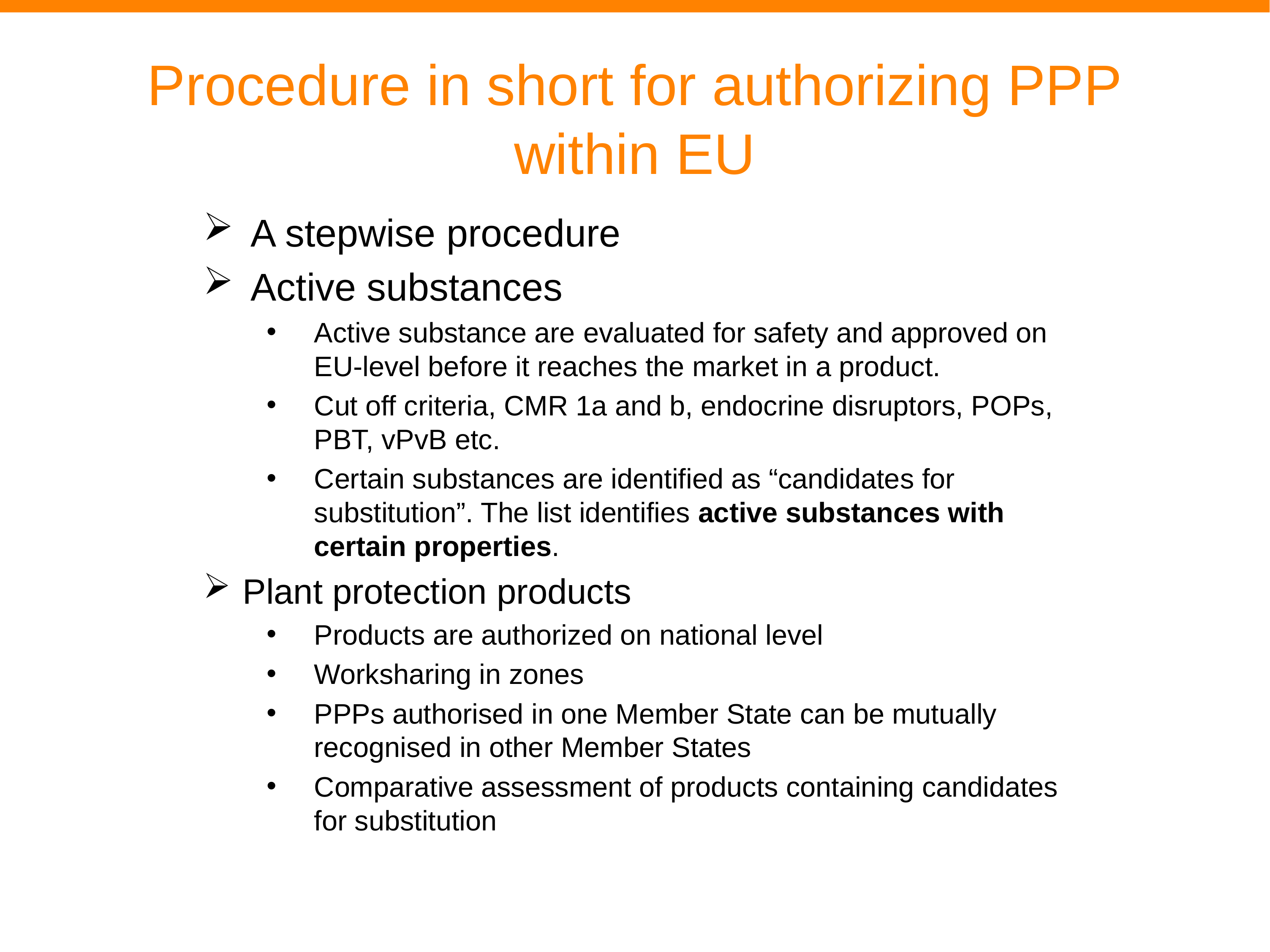

# Procedure in short for authorizing PPP within EU
A stepwise procedure
Active substances
Active substance are evaluated for safety and approved on EU-level before it reaches the market in a product.
Cut off criteria, CMR 1a and b, endocrine disruptors, POPs, PBT, vPvB etc.
Certain substances are identified as “candidates for substitution”. The list identifies active substances with certain properties.
Plant protection products
Products are authorized on national level
Worksharing in zones
PPPs authorised in one Member State can be mutually recognised in other Member States
Comparative assessment of products containing candidates for substitution